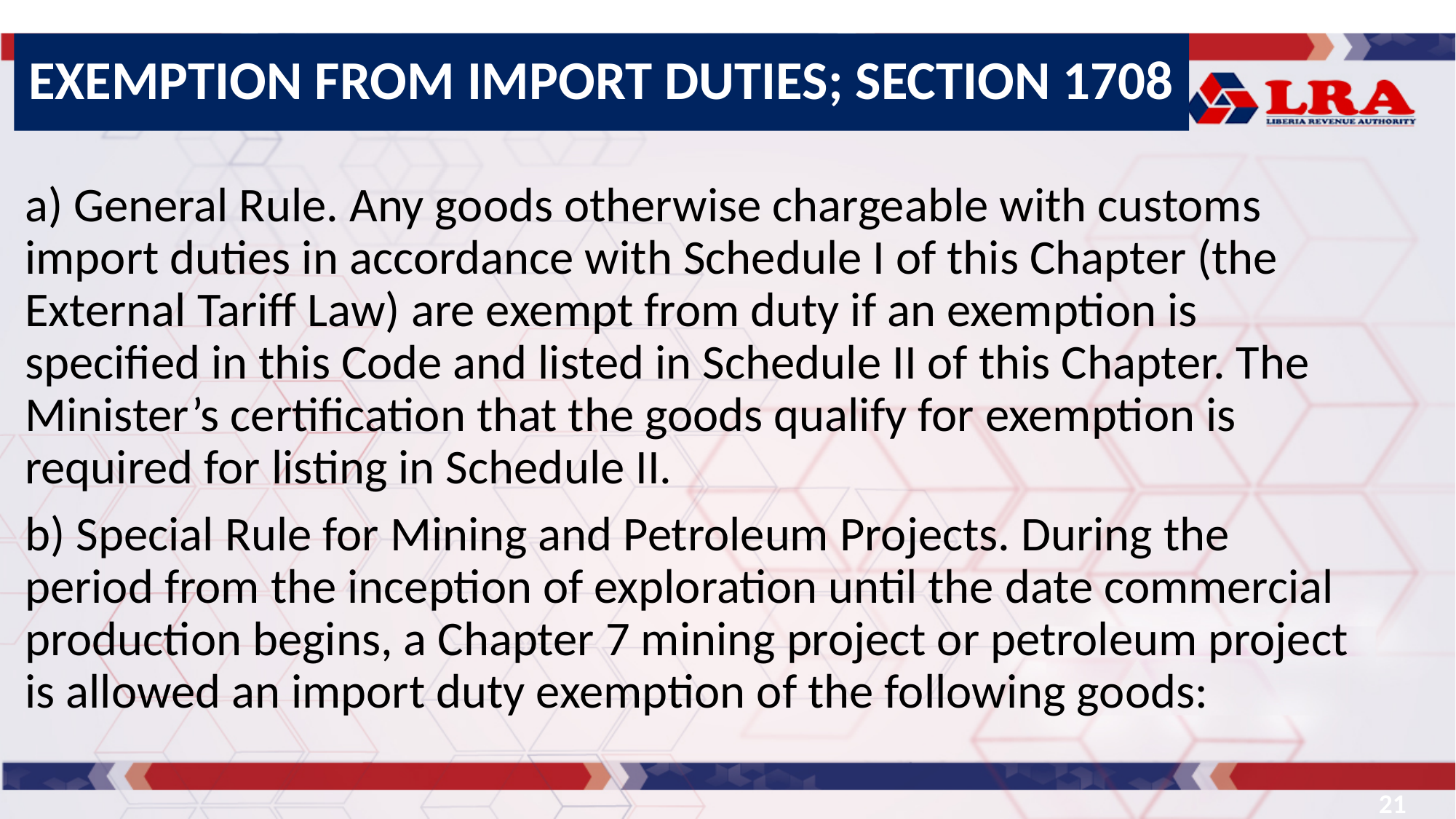

EXEMPTION FROM IMPORT DUTIES; SECTION 1708
a) General Rule. Any goods otherwise chargeable with customs import duties in accordance with Schedule I of this Chapter (the External Tariff Law) are exempt from duty if an exemption is specified in this Code and listed in Schedule II of this Chapter. The Minister’s certification that the goods qualify for exemption is required for listing in Schedule II.
b) Special Rule for Mining and Petroleum Projects. During the period from the inception of exploration until the date commercial production begins, a Chapter 7 mining project or petroleum project is allowed an import duty exemption of the following goods:

21